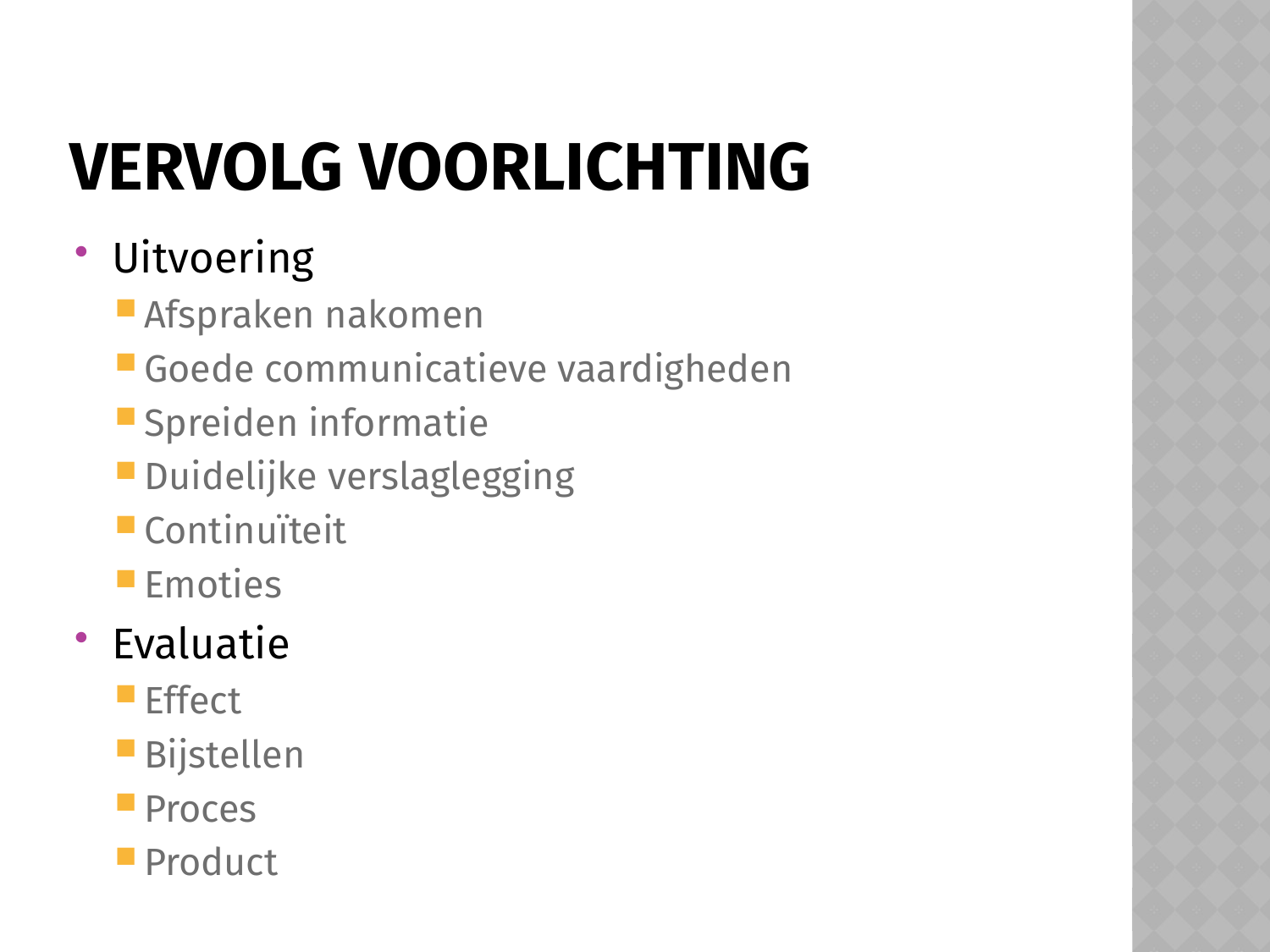

# Vervolg voorlichting
Uitvoering
Afspraken nakomen
Goede communicatieve vaardigheden
Spreiden informatie
Duidelijke verslaglegging
Continuïteit
Emoties
Evaluatie
Effect
Bijstellen
Proces
Product